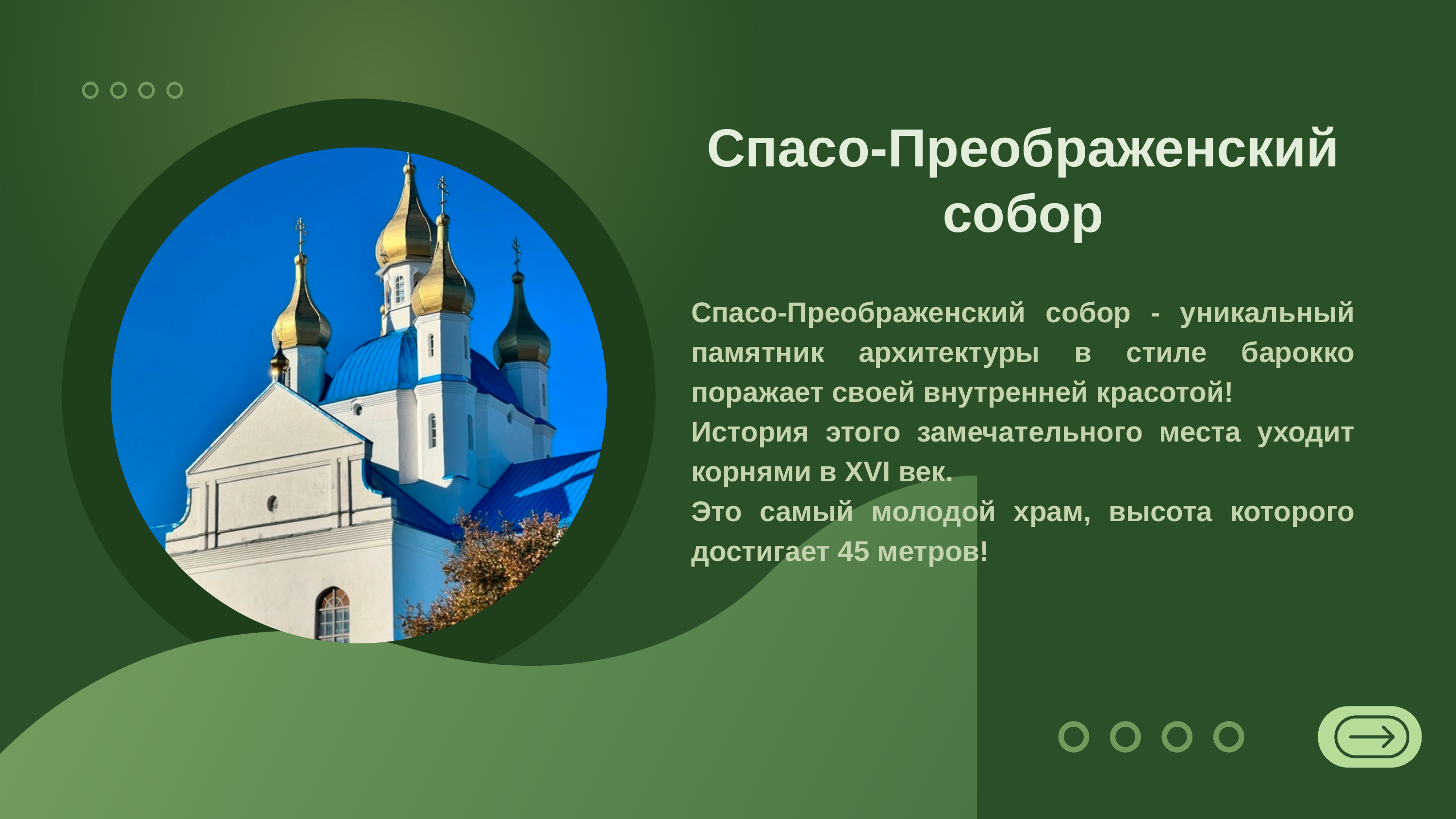

Спасо-Преображенский собор

Спасо-Преображенский собор - уникальный памятник архитектуры в стиле барокко поражает своей внутренней красотой!
История этого замечательного места уходит корнями в XVI век.
Это самый молодой храм, высота которого достигает 45 метров!